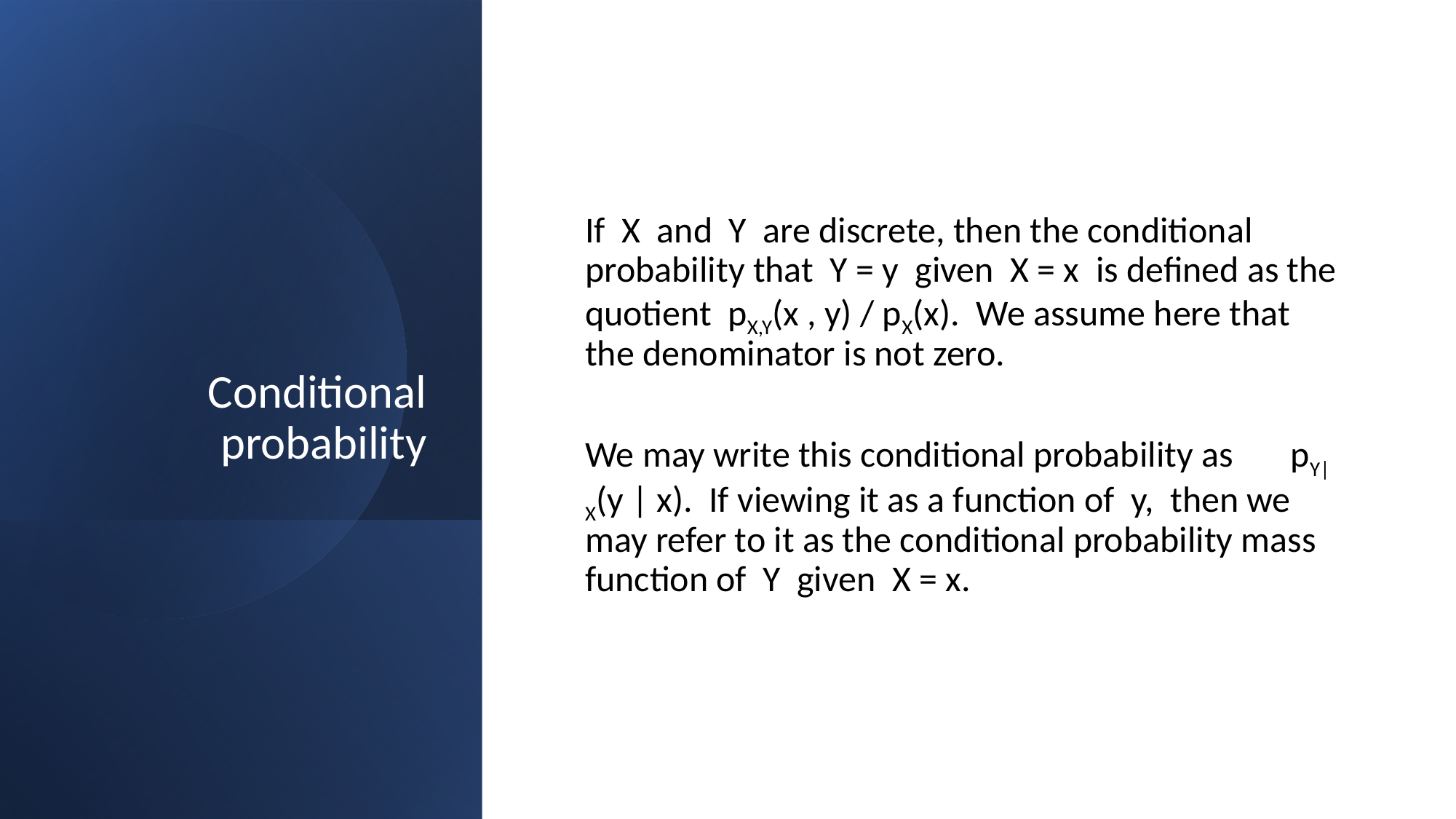

# Conditional probability
If  X  and  Y  are discrete, then the conditional probability that  Y = y  given  X = x  is defined as the quotient  pX,Y(x , y) / pX(x).  We assume here that the denominator is not zero.

We may write this conditional probability as       pY|X(y | x).  If viewing it as a function of  y,  then we may refer to it as the conditional probability mass function of  Y  given  X = x.